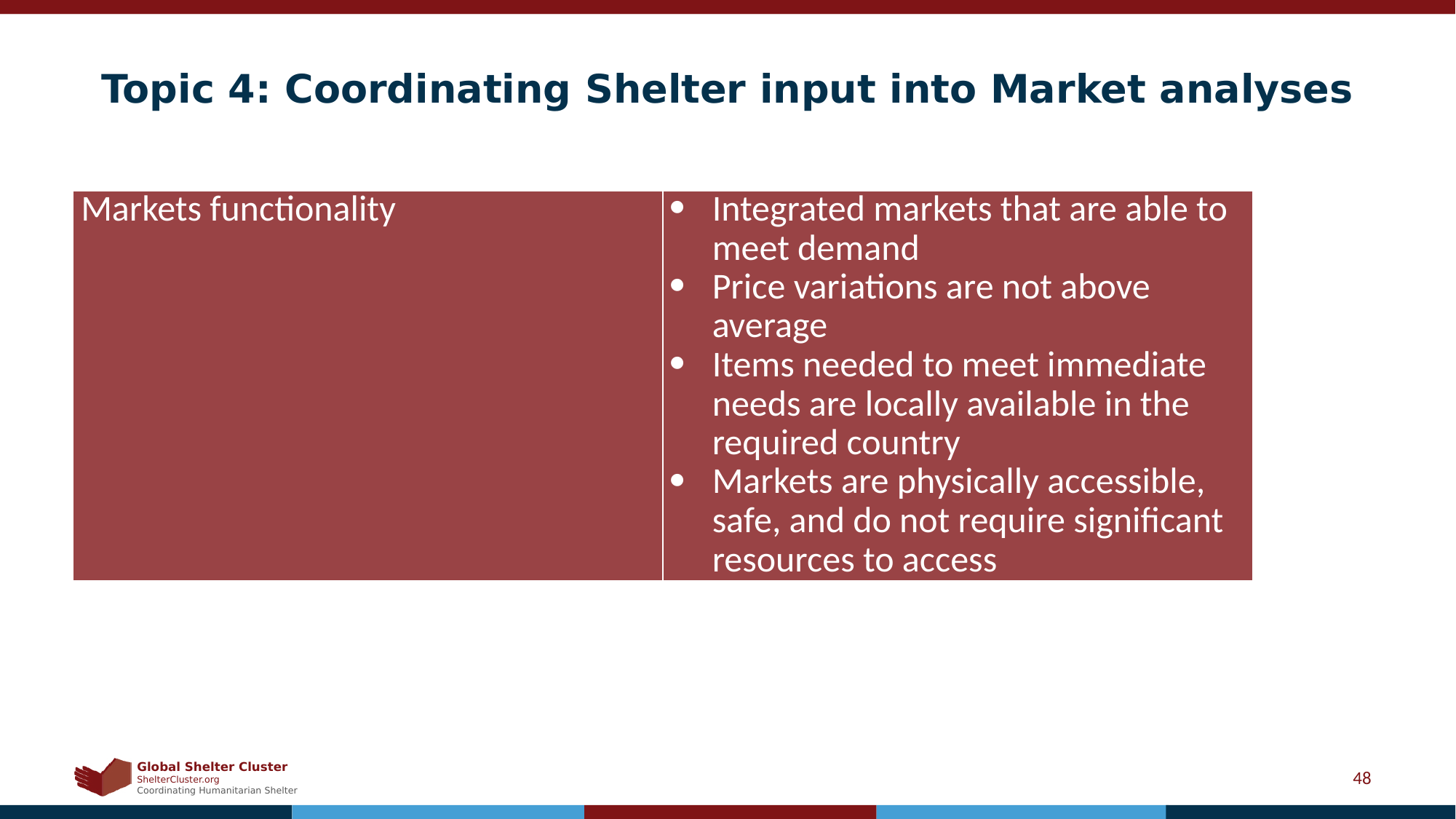

# Topic 4: Coordinating Shelter input into Market analyses
| Markets functionality | Integrated markets that are able to meet demand Price variations are not above average Items needed to meet immediate needs are locally available in the required country Markets are physically accessible, safe, and do not require significant resources to access |
| --- | --- |
48